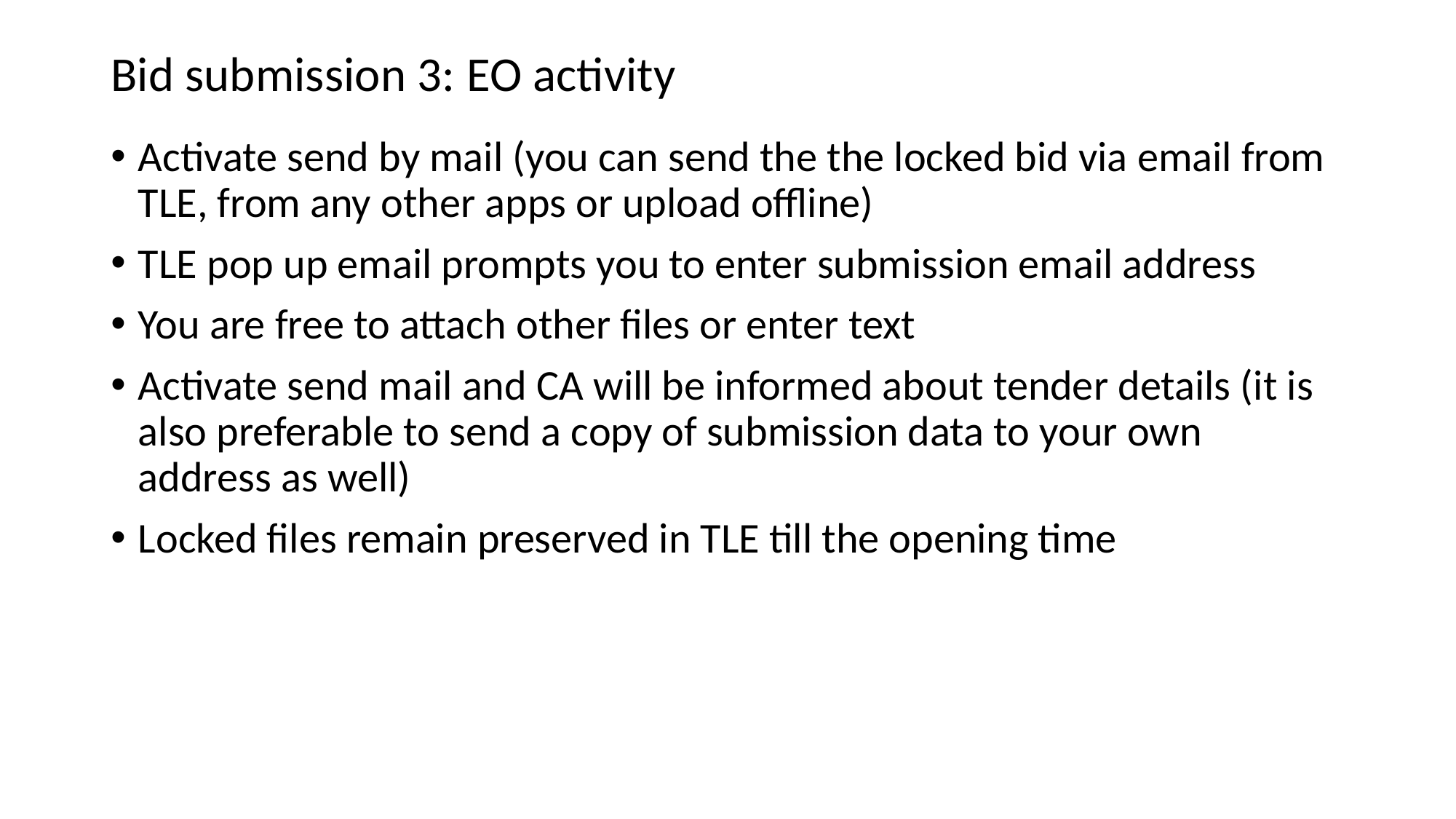

# Bid submission 3: EO activity
Activate send by mail (you can send the the locked bid via email from TLE, from any other apps or upload offline)
TLE pop up email prompts you to enter submission email address
You are free to attach other files or enter text
Activate send mail and CA will be informed about tender details (it is also preferable to send a copy of submission data to your own address as well)
Locked files remain preserved in TLE till the opening time